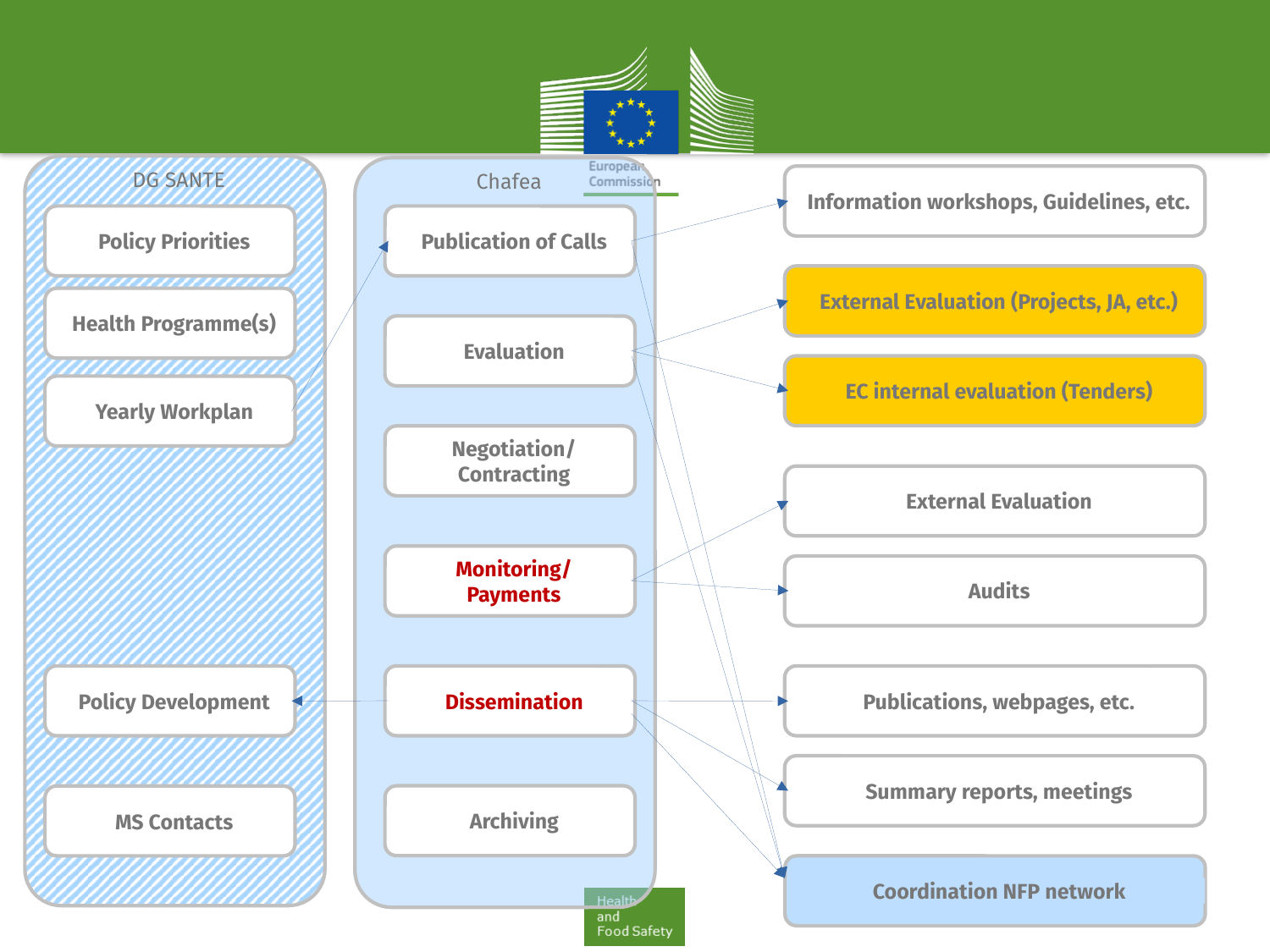

DG SANTE

Chafea

Information workshops, Guidelines, etc.

Policy Priorities

Publication of Calls
#

External Evaluation (Projects, JA, etc.)

Health Programme(s)

Evaluation

EC internal evaluation (Tenders)

Yearly Workplan

Negotiation/
Contracting

External Evaluation

Monitoring/
Payments

Audits

Policy Development

Dissemination

Publications, webpages, etc.

Summary reports, meetings

Archiving

MS Contacts

Coordination NFP network